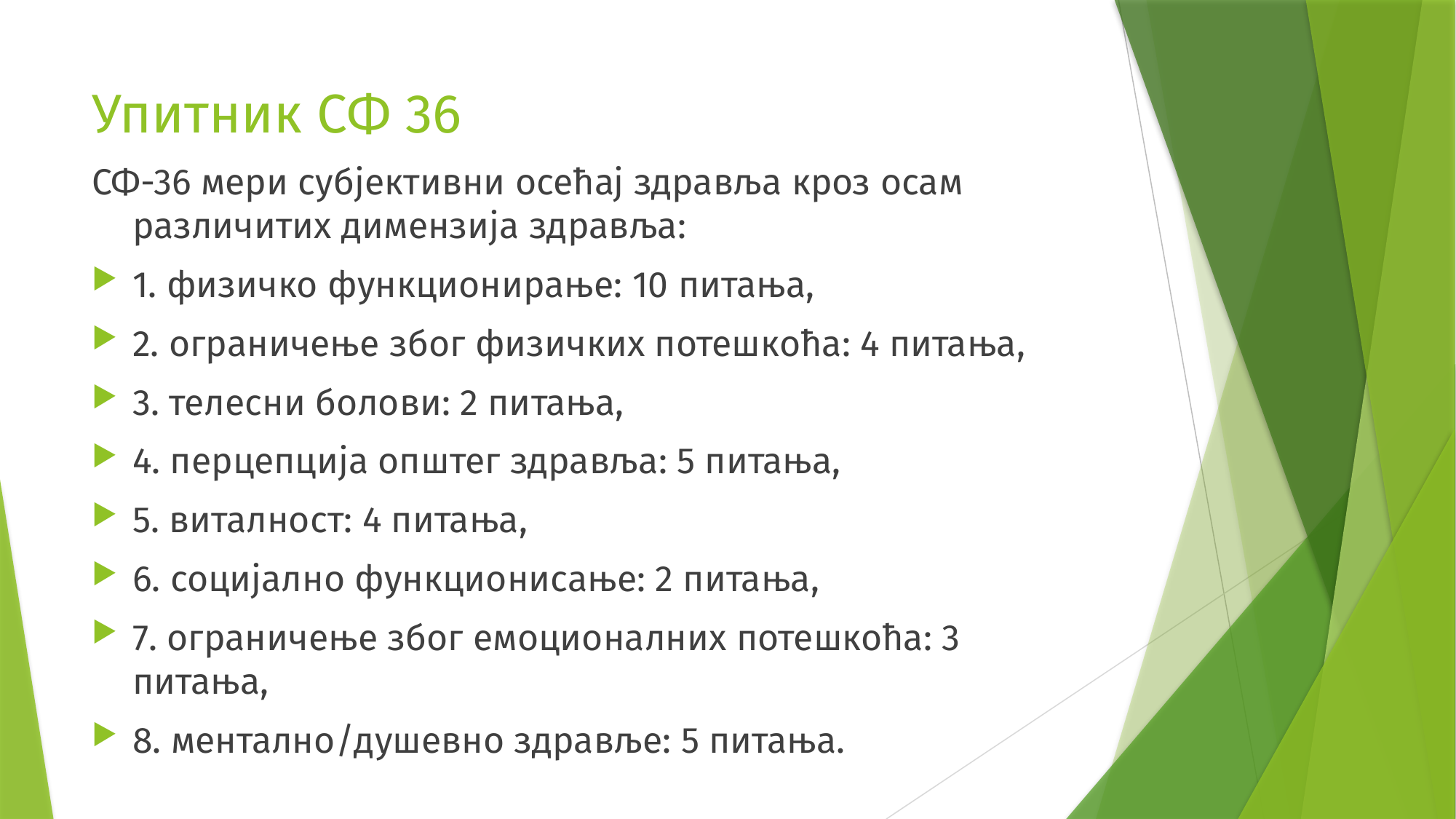

# Упитник СФ 36
СФ-36 мери субјективни осећај здравља кроз осам различитих димензија здравља:
1. физичко функционирање: 10 питања,
2. ограничење због физичких потешкоћа: 4 питања,
3. телесни болови: 2 питања,
4. перцепција општег здравља: 5 питања,
5. виталност: 4 питања,
6. социјално функционисање: 2 питања,
7. ограничење због емоционалних потешкоћа: 3 питања,
8. ментално/душевно здравље: 5 питања.